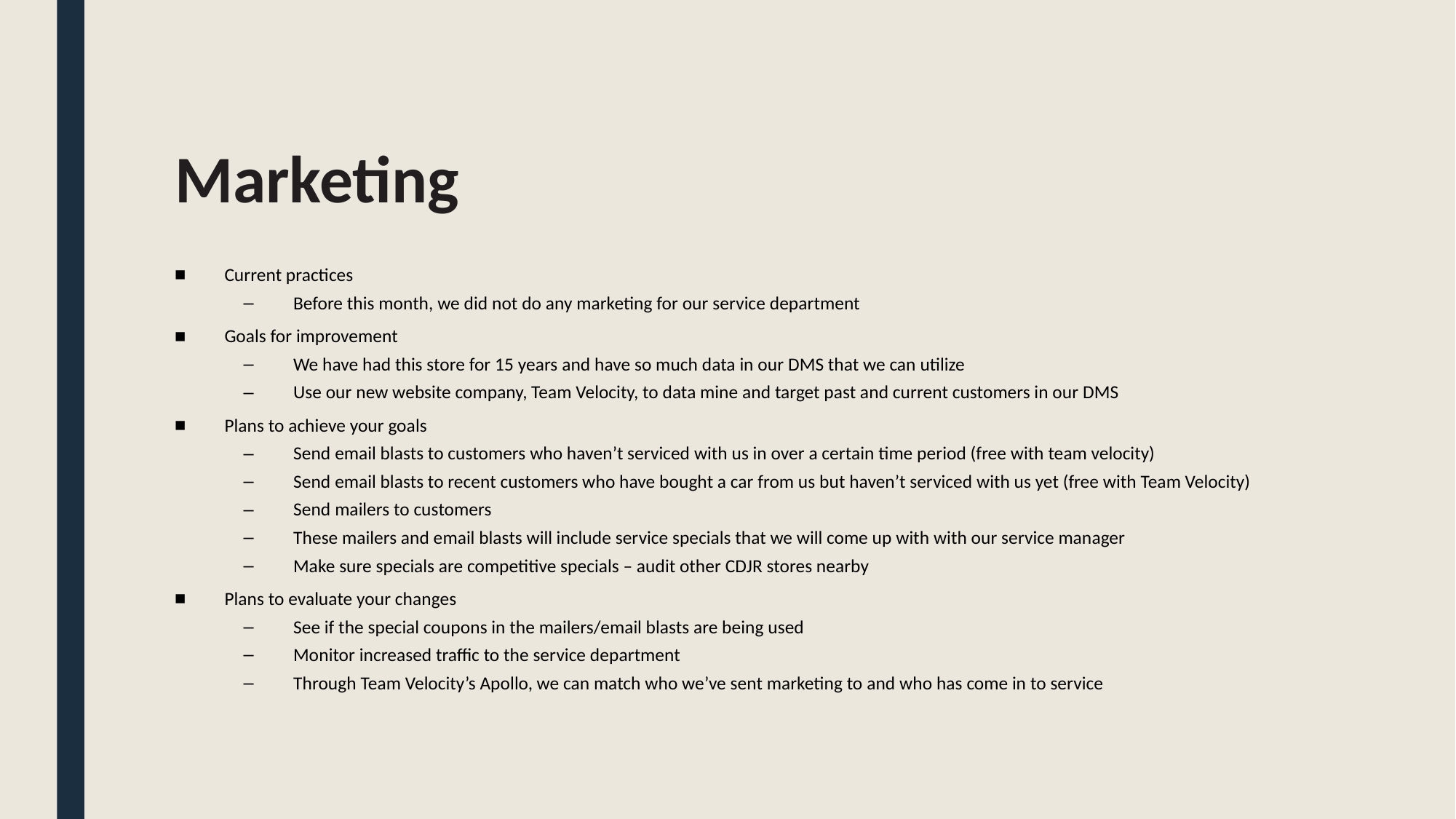

# Marketing

Current practices
Before this month, we did not do any marketing for our service department
Goals for improvement
We have had this store for 15 years and have so much data in our DMS that we can utilize
Use our new website company, Team Velocity, to data mine and target past and current customers in our DMS
Plans to achieve your goals
Send email blasts to customers who haven’t serviced with us in over a certain time period (free with team velocity)
Send email blasts to recent customers who have bought a car from us but haven’t serviced with us yet (free with Team Velocity)
Send mailers to customers
These mailers and email blasts will include service specials that we will come up with with our service manager
Make sure specials are competitive specials – audit other CDJR stores nearby
Plans to evaluate your changes
See if the special coupons in the mailers/email blasts are being used
Monitor increased traffic to the service department
Through Team Velocity’s Apollo, we can match who we’ve sent marketing to and who has come in to service